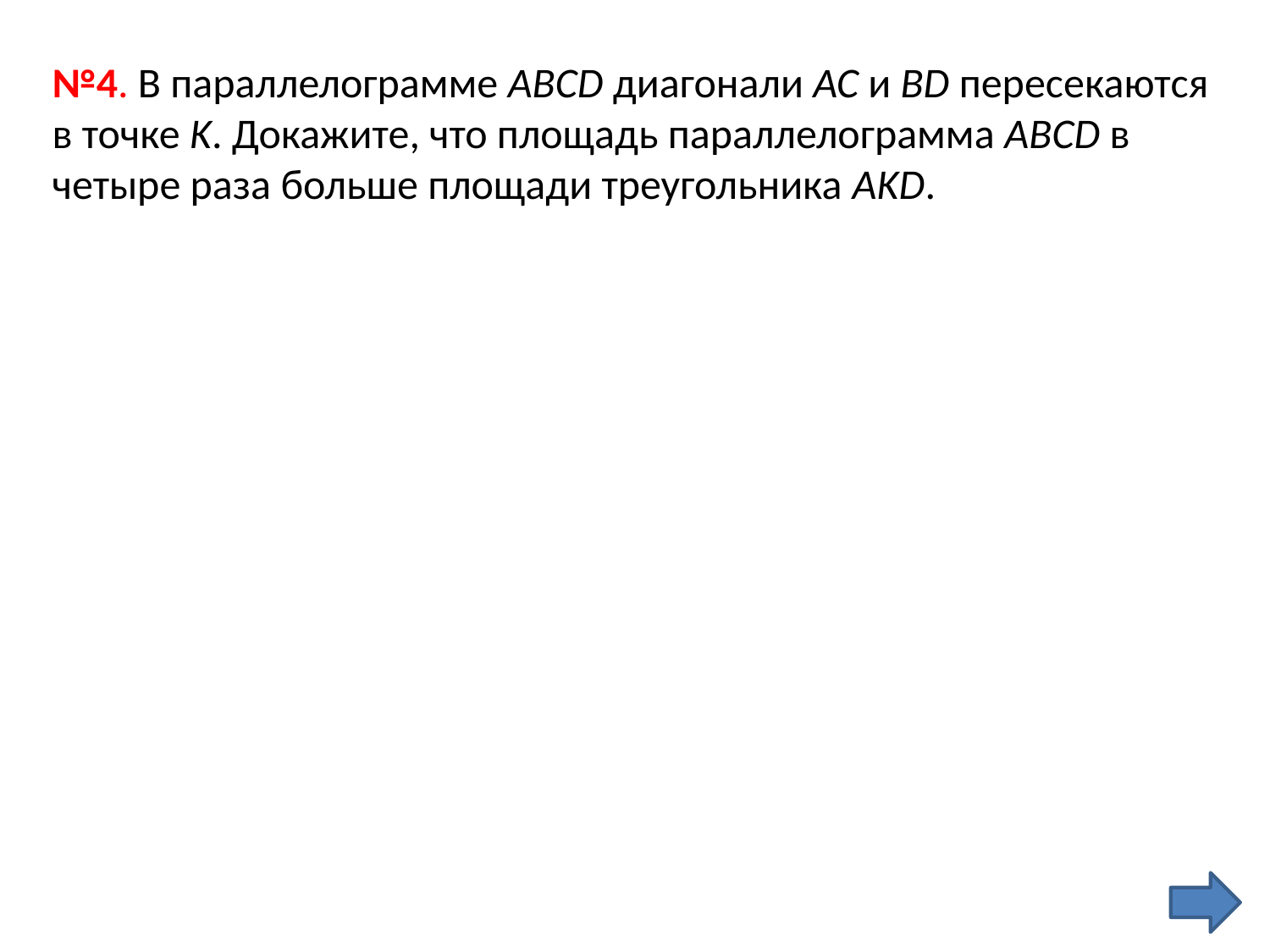

№4. В параллелограмме ABCD диагонали AC и BD пересекаются в точке K. Докажите, что площадь параллелограмма ABCD в четыре раза больше площади треугольника AKD.